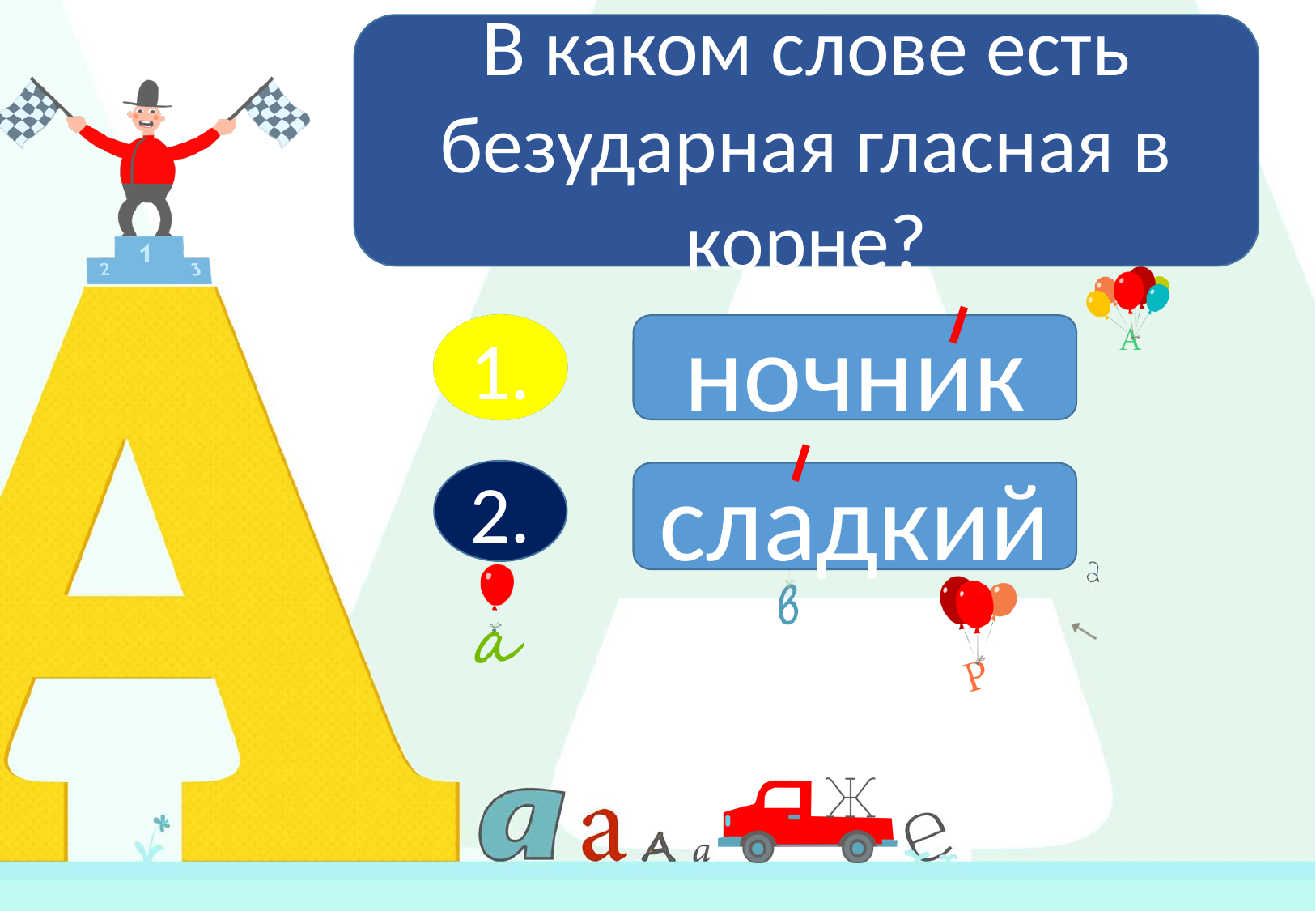

В каком слове есть безударная гласная в корне?
1.
1.
ночник
2.
сладкий